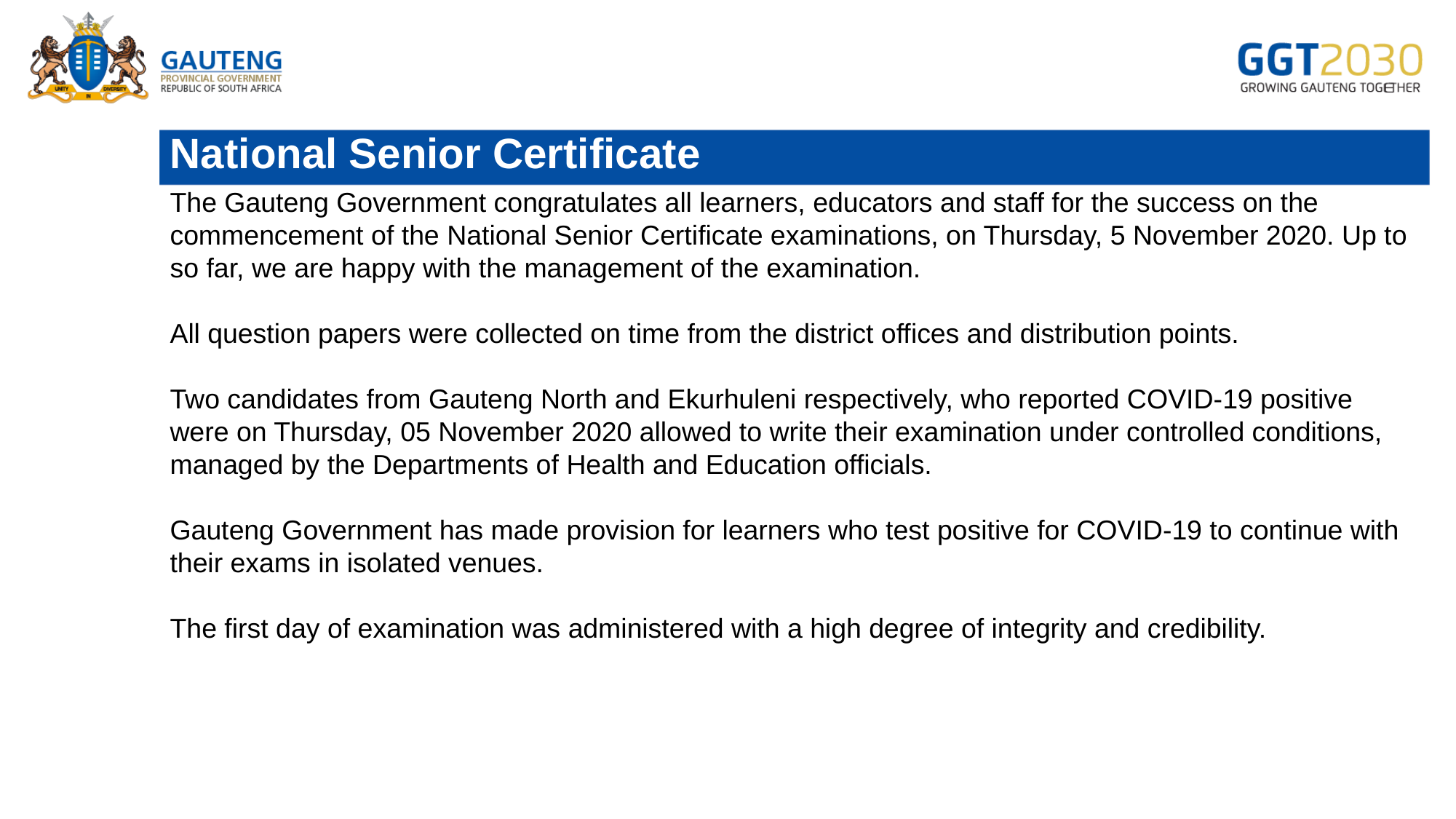

# National Senior Certificate
The Gauteng Government congratulates all learners, educators and staff for the success on the commencement of the National Senior Certificate examinations, on Thursday, 5 November 2020. Up to so far, we are happy with the management of the examination.

All question papers were collected on time from the district offices and distribution points.

Two candidates from Gauteng North and Ekurhuleni respectively, who reported COVID-19 positive were on Thursday, 05 November 2020 allowed to write their examination under controlled conditions, managed by the Departments of Health and Education officials.

Gauteng Government has made provision for learners who test positive for COVID-19 to continue with their exams in isolated venues.

The first day of examination was administered with a high degree of integrity and credibility.